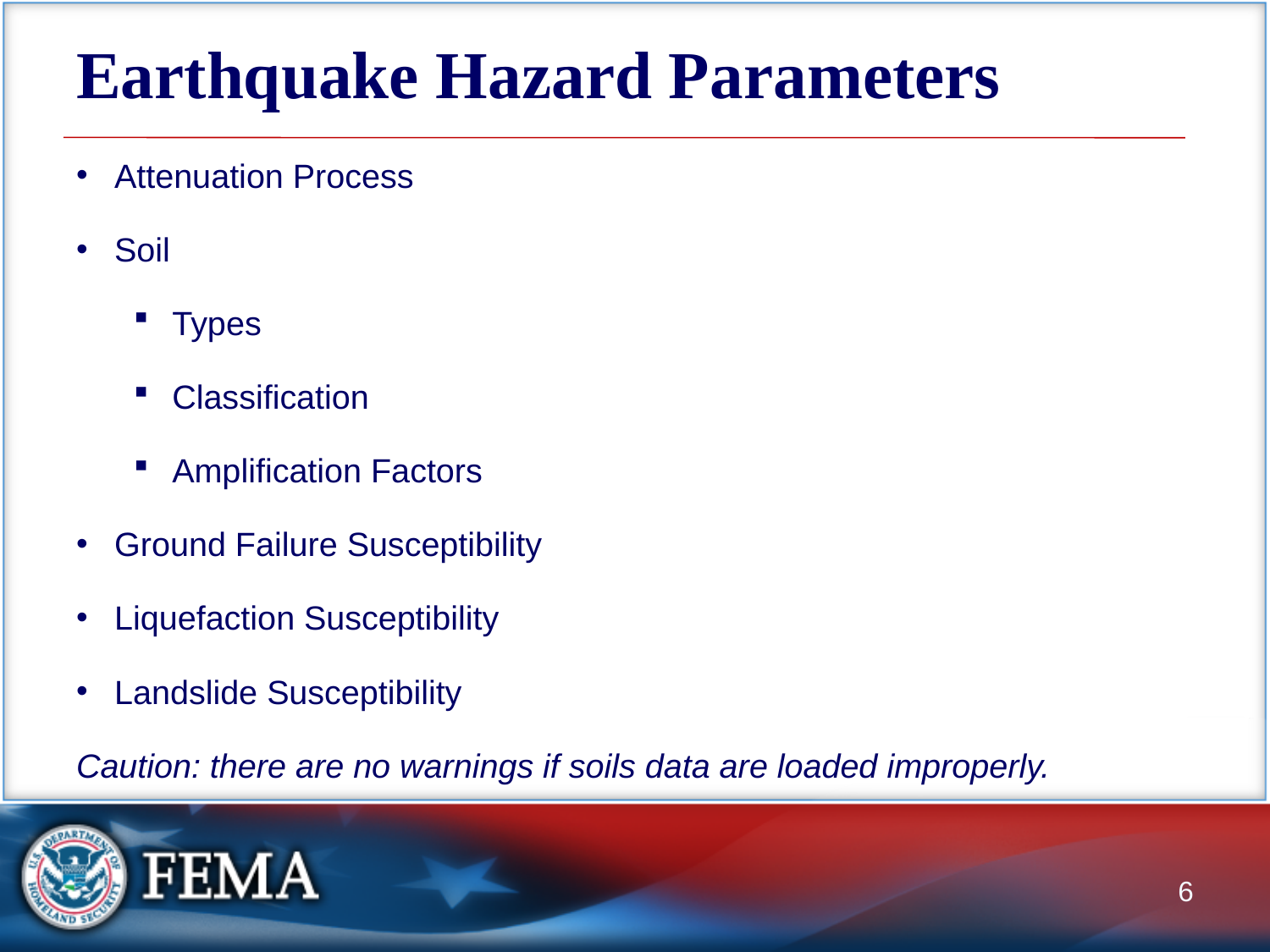

# Earthquake Hazard Parameters
Attenuation Process
Soil
Types
Classification
Amplification Factors
Ground Failure Susceptibility
Liquefaction Susceptibility
Landslide Susceptibility
Caution: there are no warnings if soils data are loaded improperly.
6